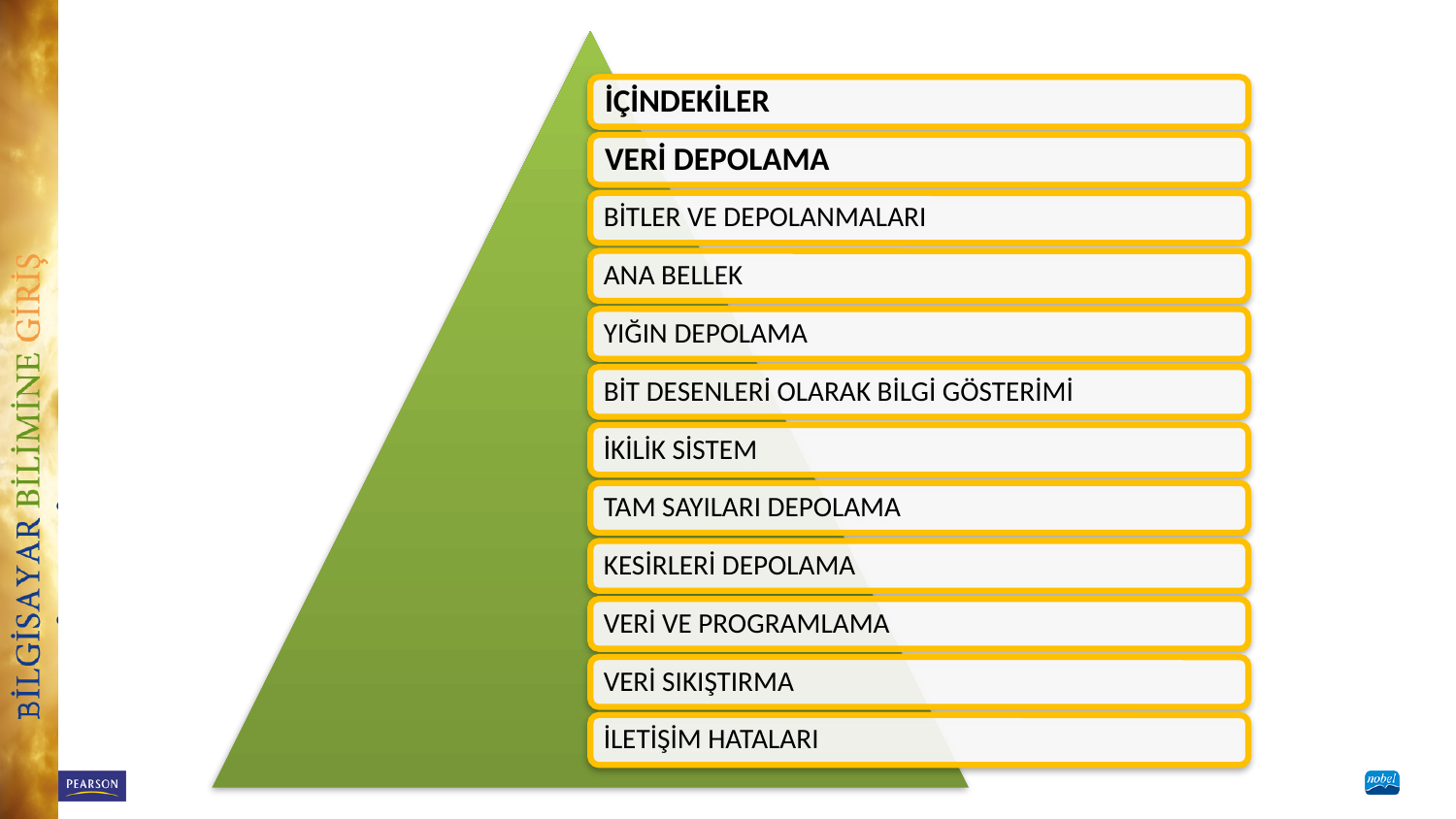

İÇİNDEKİLER
VERİ DEPOLAMA
BİTLER VE DEPOLANMALARI
ANA BELLEK
YIĞIN DEPOLAMA
BİT DESENLERİ OLARAK BİLGİ GÖSTERİMİ
İKİLİK SİSTEM
TAM SAYILARI DEPOLAMA
KESİRLERİ DEPOLAMA
VERİ VE PROGRAMLAMA
VERİ SIKIŞTIRMA
İLETİŞİM HATALARI